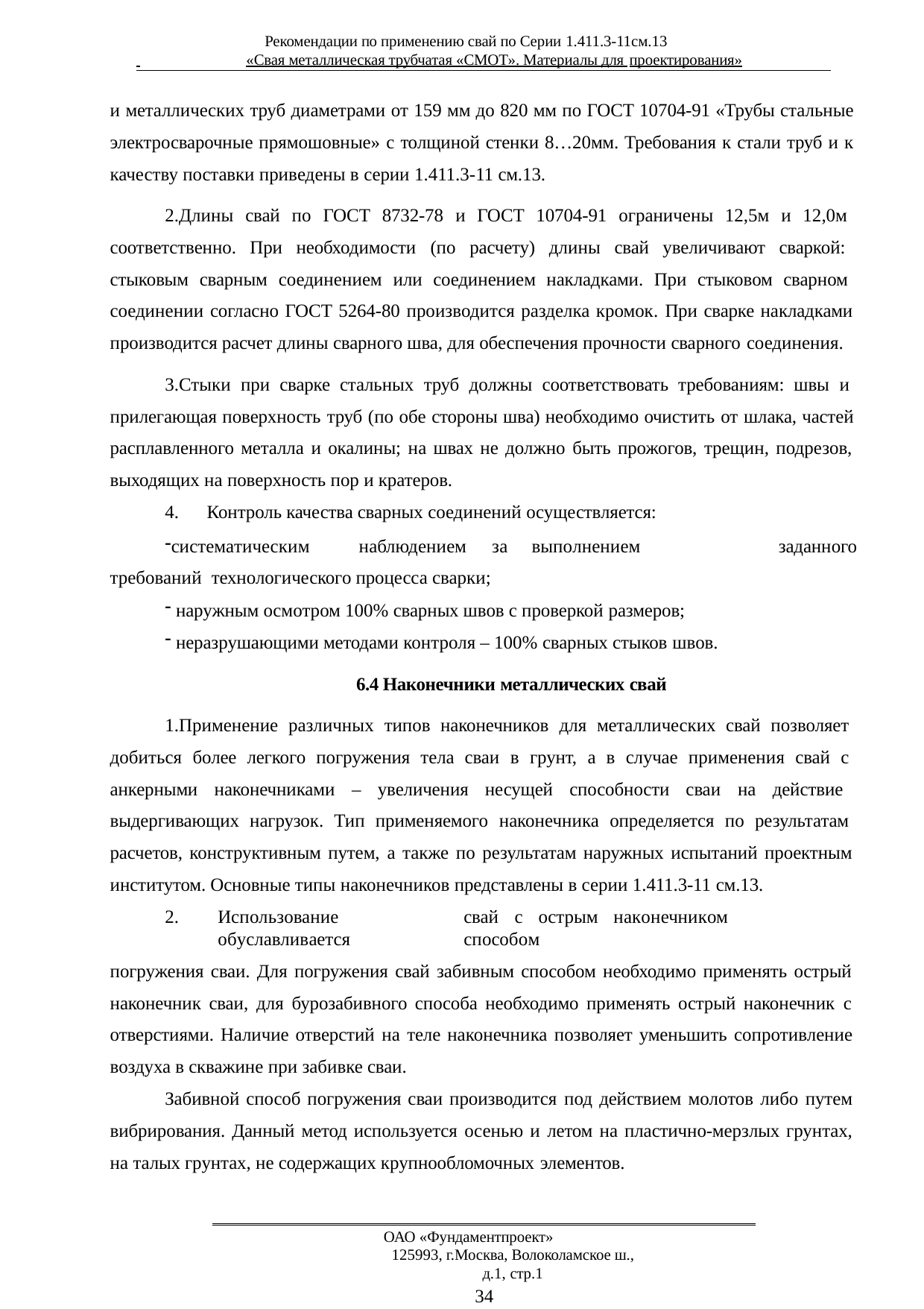

Рекомендации по применению свай по Серии 1.411.3-11см.13
 	«Свая металлическая трубчатая «СМОТ». Материалы для проектирования»

и металлических труб диаметрами от 159 мм до 820 мм по ГОСТ 10704-91 «Трубы стальные  электросварочные прямошовные» с толщиной стенки 8…20мм. Требования к стали труб и к  качеству поставки приведены в серии 1.411.3-11 см.13.
Длины свай по ГОСТ 8732-78 и ГОСТ 10704-91 ограничены 12,5м и 12,0м  соответственно. При необходимости (по расчету) длины свай увеличивают сваркой:  стыковым сварным соединением или соединением накладками. При стыковом сварном  соединении согласно ГОСТ 5264-80 производится разделка кромок. При сварке накладками  производится расчет длины сварного шва, для обеспечения прочности сварного соединения.
Стыки при сварке стальных труб должны соответствовать требованиям: швы и  прилегающая поверхность труб (по обе стороны шва) необходимо очистить от шлака, частей  расплавленного металла и окалины; на швах не должно быть прожогов, трещин, подрезов,  выходящих на поверхность пор и кратеров.
Контроль качества сварных соединений осуществляется:
систематическим	наблюдением	за	выполнением	требований  технологического процесса сварки;
наружным осмотром 100% сварных швов с проверкой размеров;
неразрушающими методами контроля – 100% сварных стыков швов.
заданного
6.4 Наконечники металлических свай
Применение различных типов наконечников для металлических свай позволяет  добиться более легкого погружения тела сваи в грунт, а в случае применения свай с  анкерными наконечниками – увеличения несущей способности сваи на действие  выдергивающих нагрузок. Тип применяемого наконечника определяется по результатам  расчетов, конструктивным путем, а также по результатам наружных испытаний проектным  институтом. Основные типы наконечников представлены в серии 1.411.3-11 см.13.
Использование	свай	с	острым	наконечником	обуславливается	способом
погружения сваи. Для погружения свай забивным способом необходимо применять острый  наконечник сваи, для бурозабивного способа необходимо применять острый наконечник с  отверстиями. Наличие отверстий на теле наконечника позволяет уменьшить сопротивление  воздуха в скважине при забивке сваи.
Забивной способ погружения сваи производится под действием молотов либо путем  вибрирования. Данный метод используется осенью и летом на пластично-мерзлых грунтах,  на талых грунтах, не содержащих крупнообломочных элементов.
ОАО «Фундаментпроект»
125993, г.Москва, Волоколамское ш., д.1, стр.1
34